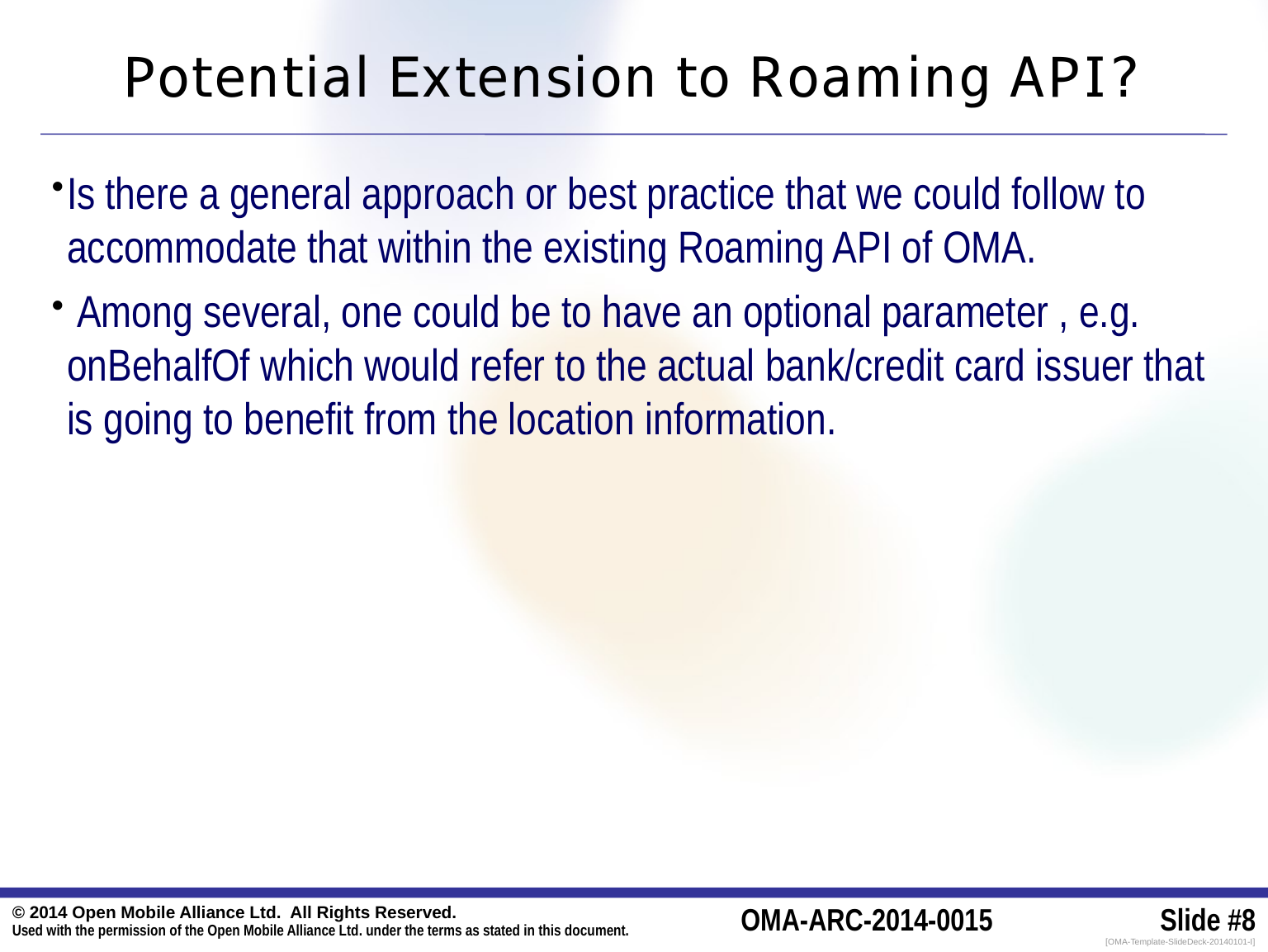

# Potential Extension to Roaming API?
Is there a general approach or best practice that we could follow to accommodate that within the existing Roaming API of OMA.
 Among several, one could be to have an optional parameter , e.g. onBehalfOf which would refer to the actual bank/credit card issuer that is going to benefit from the location information.